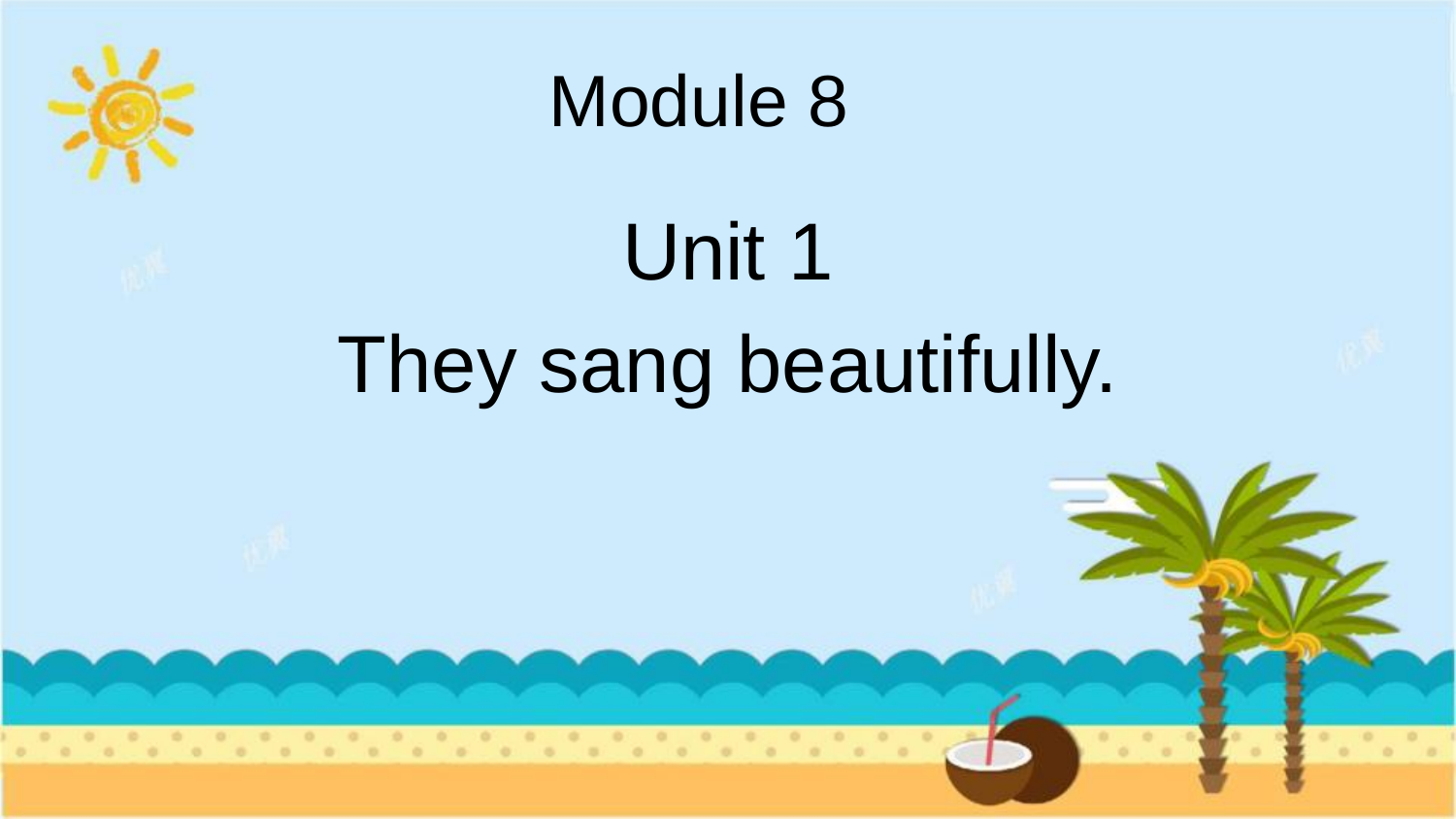

Module 8
Unit 1
They sang beautifully.